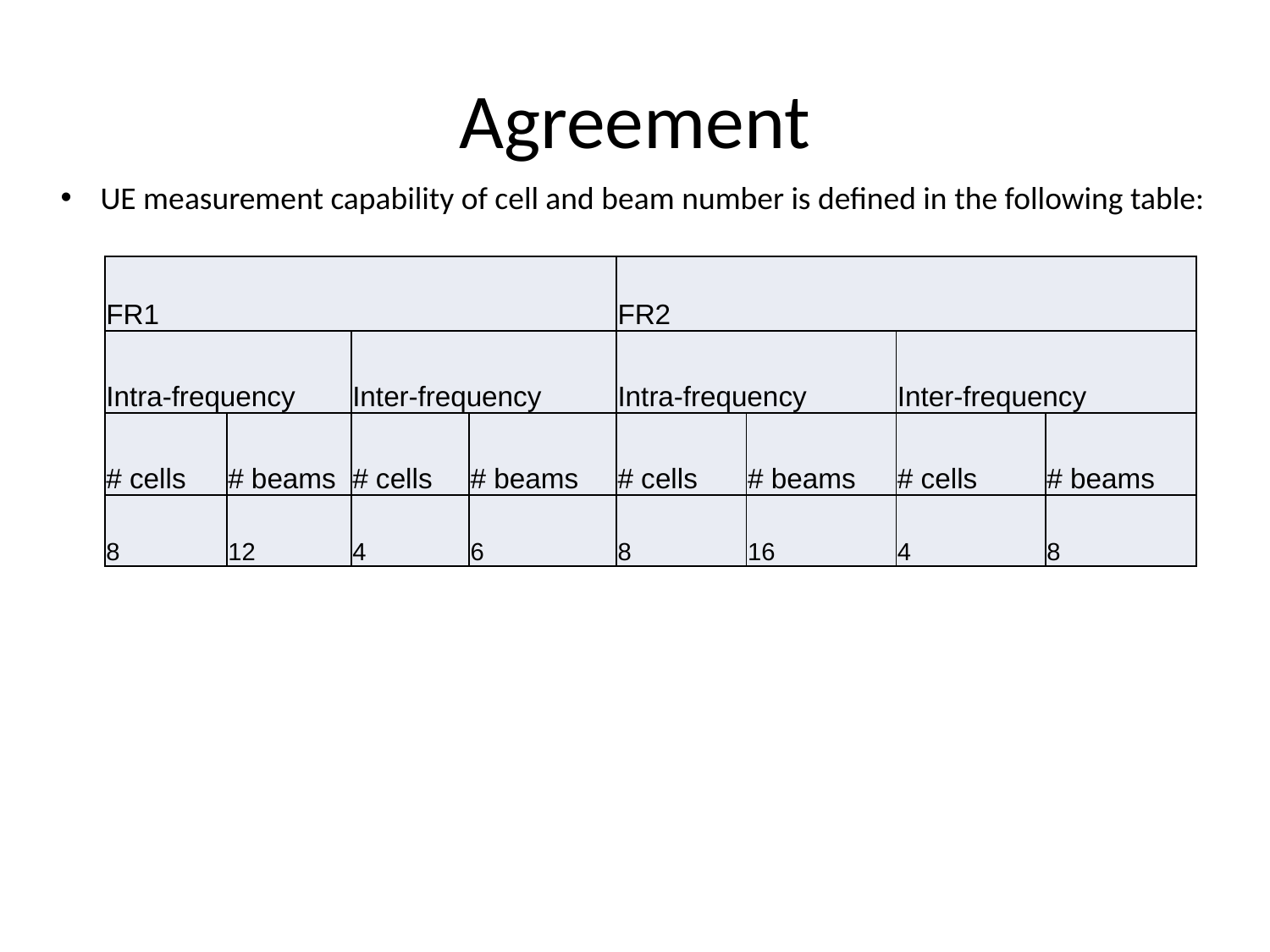

# Agreement
UE measurement capability of cell and beam number is defined in the following table:
| FR1 |  |  |  | FR2 |  |  |  |
| --- | --- | --- | --- | --- | --- | --- | --- |
| Intra-frequency |  | Inter-frequency |  | Intra-frequency |  | Inter-frequency |  |
| # cells | # beams | # cells | # beams | # cells | # beams | # cells | # beams |
| 8 | 12 | 4 | 6 | 8 | 16 | 4 | 8 |